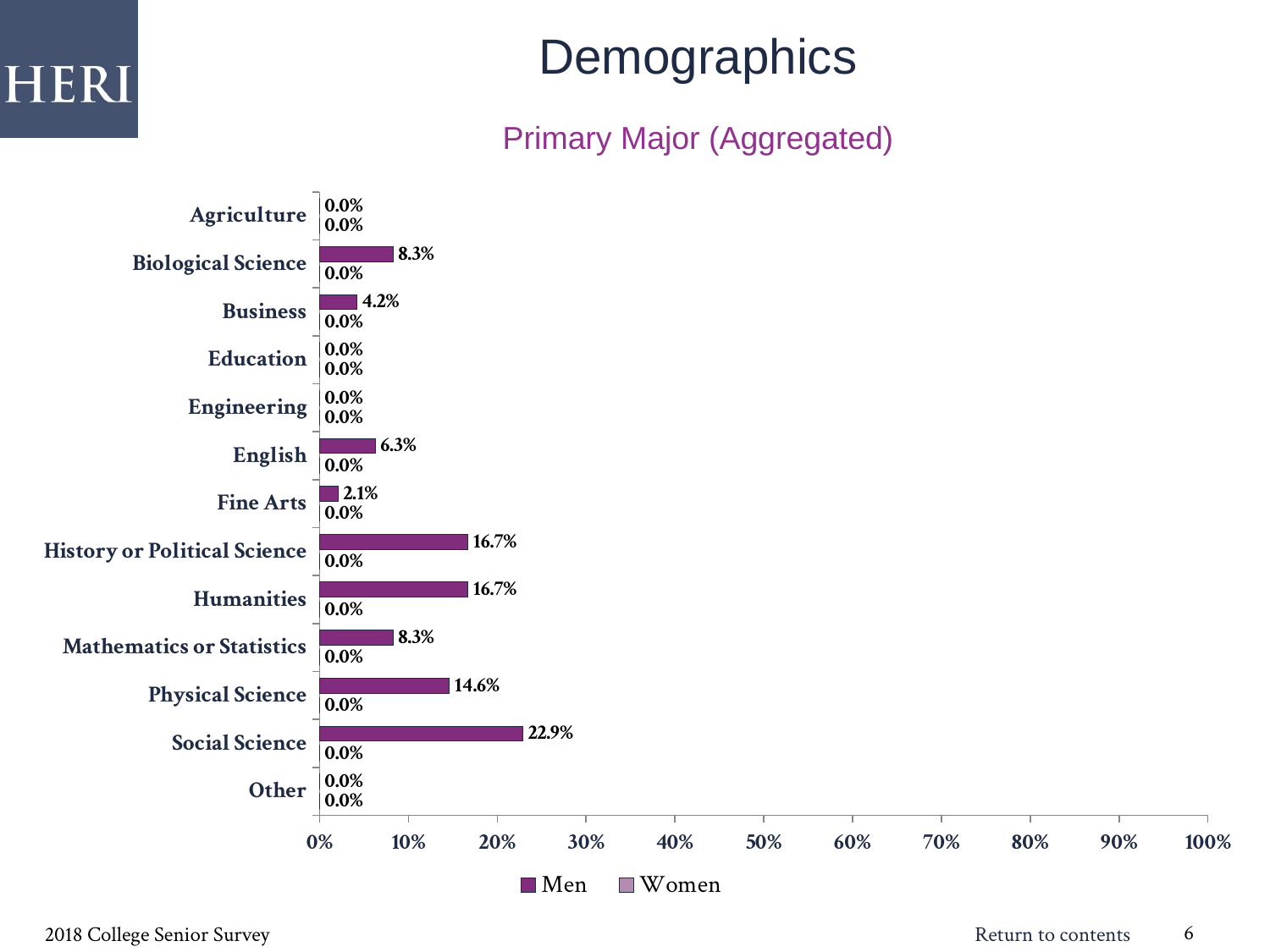

# Demographics Primary Major (Aggregated)

### Chart

| Category | Women | Men |
|---|---|---|
| Other | 0.0 | 0.0 |
| Social Science | 0.0 | 0.229 |
| Physical Science | 0.0 | 0.146 |
| Mathematics or Statistics | 0.0 | 0.083 |
| Humanities | 0.0 | 0.167 |
| History or Political Science | 0.0 | 0.167 |
| Fine Arts | 0.0 | 0.021 |
| English | 0.0 | 0.063 |
| Engineering | 0.0 | 0.0 |
| Education | 0.0 | 0.0 |
| Business | 0.0 | 0.042 |
| Biological Science | 0.0 | 0.083 |
| Agriculture | 0.0 | 0.0 |
2018 College Senior Survey
6